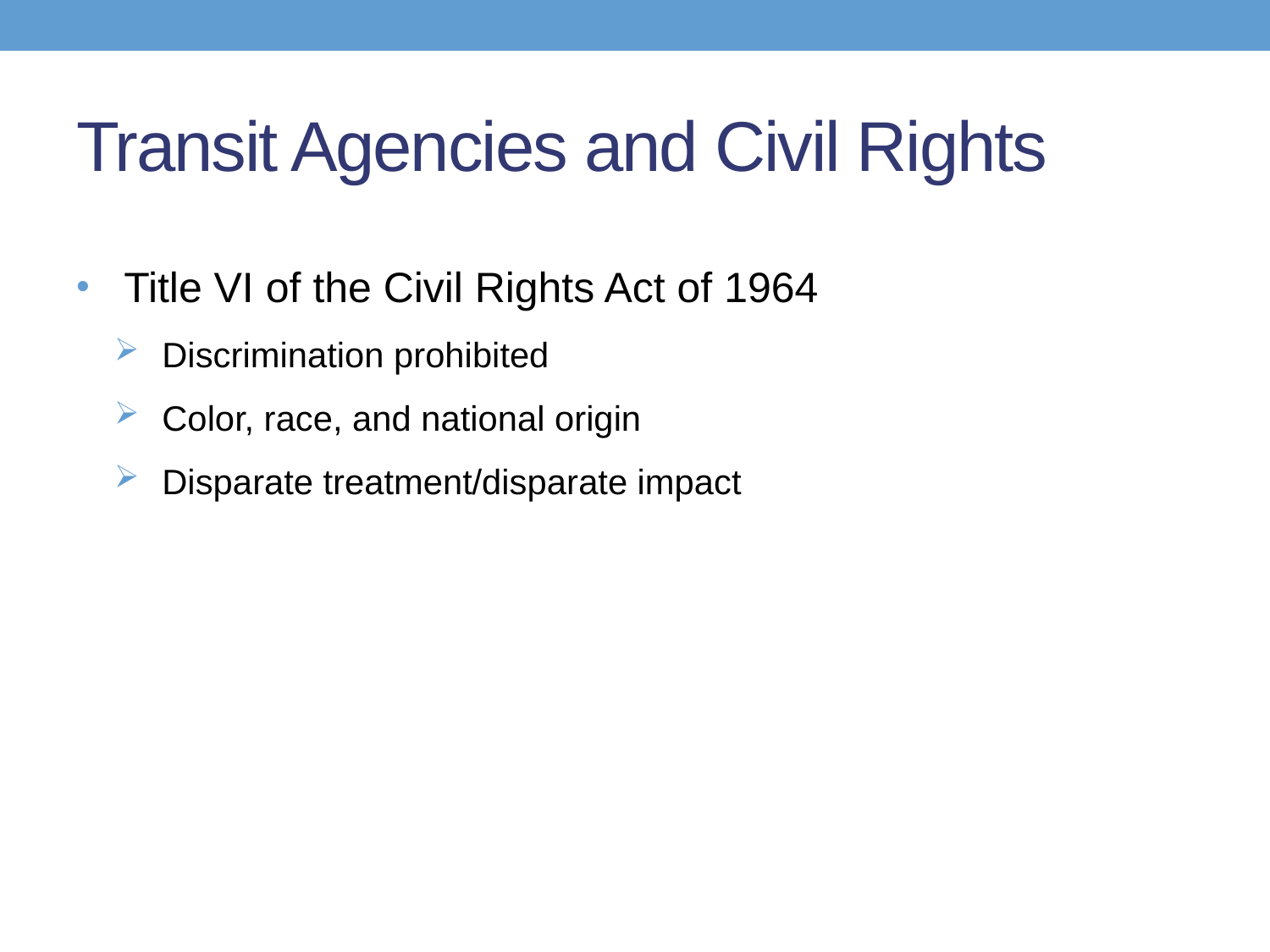

# Transit Agencies and Civil Rights
Title VI of the Civil Rights Act of 1964
Discrimination prohibited
Color, race, and national origin
Disparate treatment/disparate impact